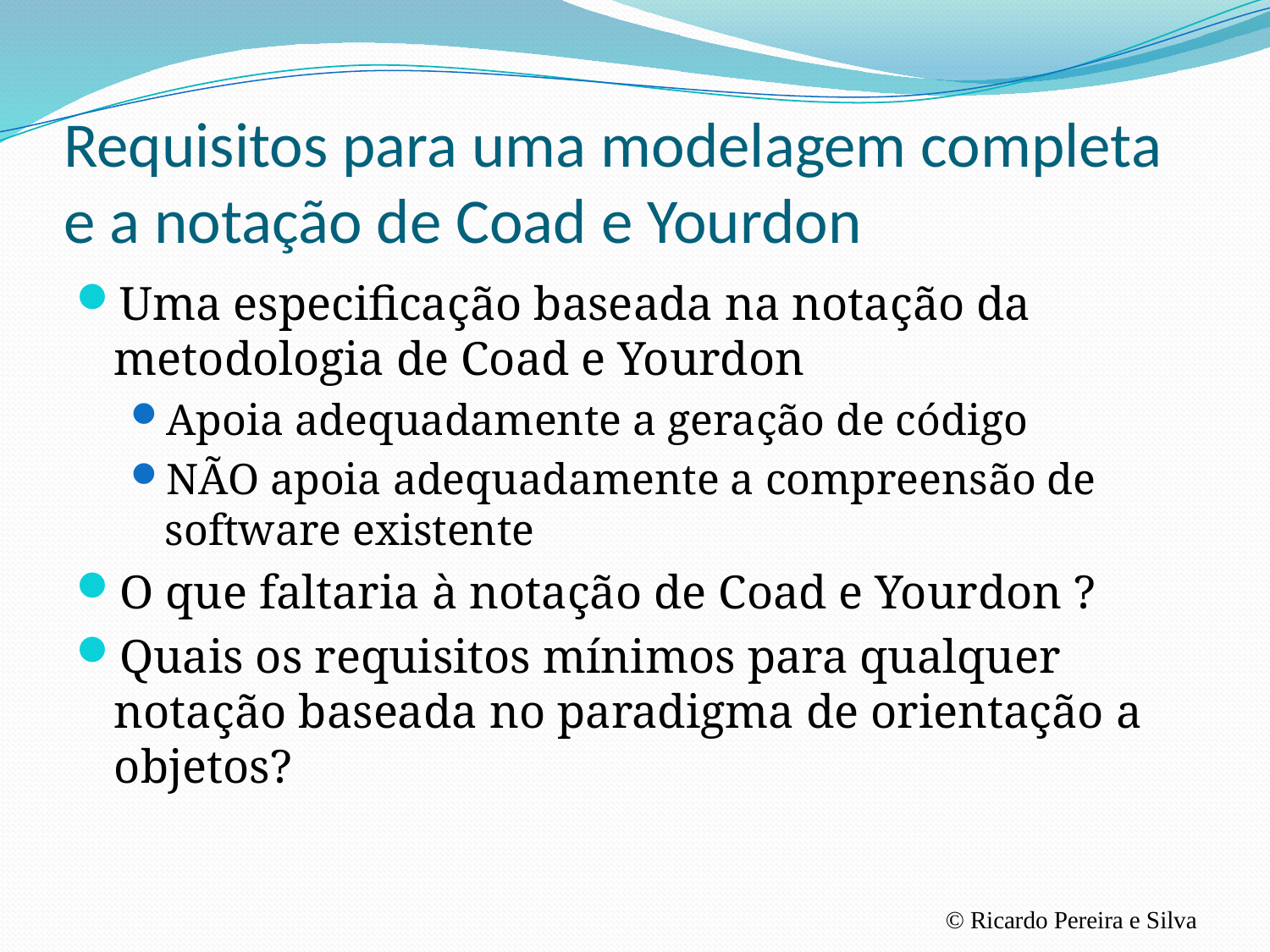

# Requisitos para uma modelagem completa e a notação de Coad e Yourdon
Uma especificação baseada na notação da metodologia de Coad e Yourdon
Apoia adequadamente a geração de código
NÃO apoia adequadamente a compreensão de software existente
O que faltaria à notação de Coad e Yourdon ?
Quais os requisitos mínimos para qualquer notação baseada no paradigma de orientação a objetos?
© Ricardo Pereira e Silva